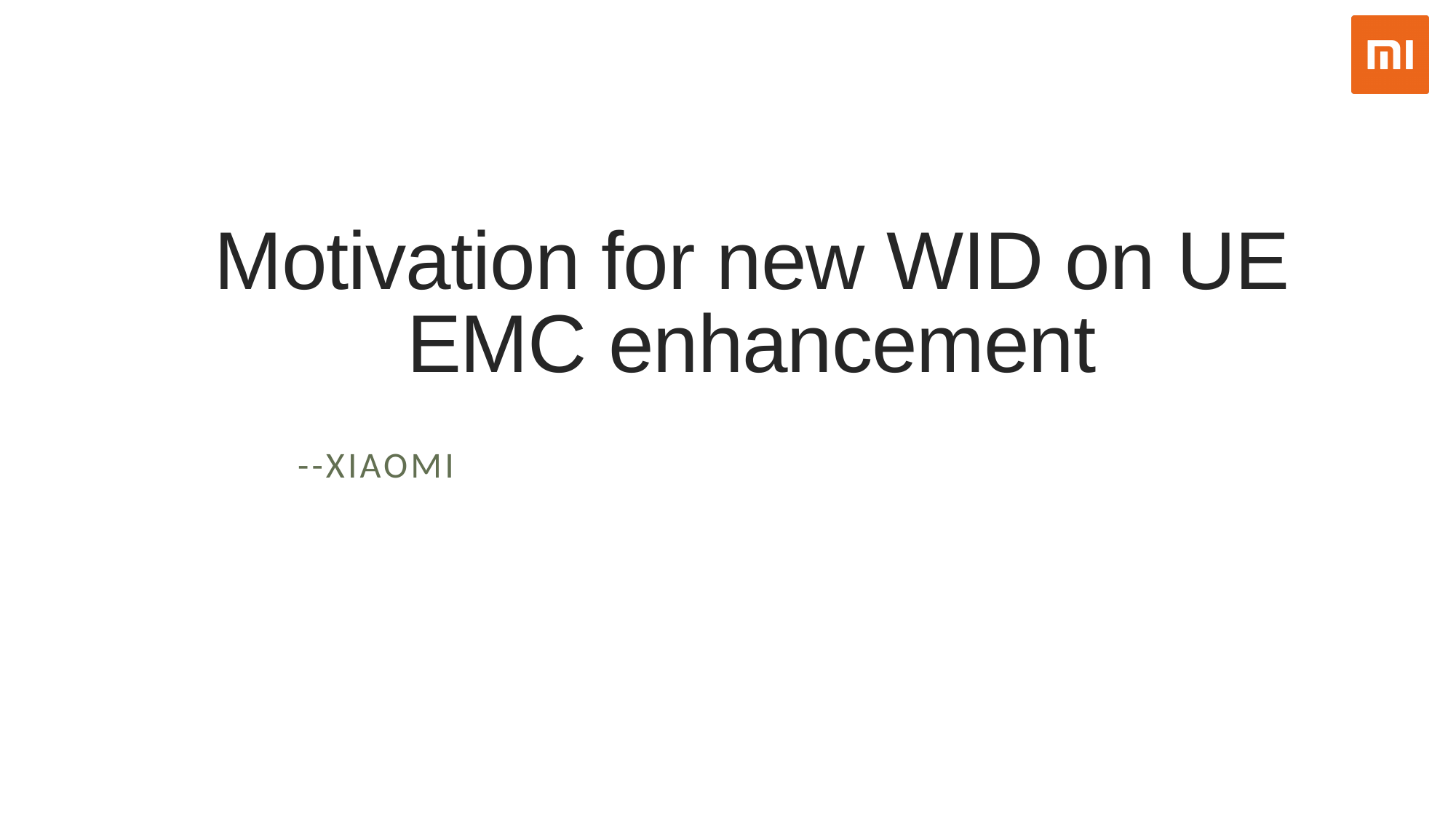

# Motivation for new WID on UE EMC enhancement
--Xiaomi